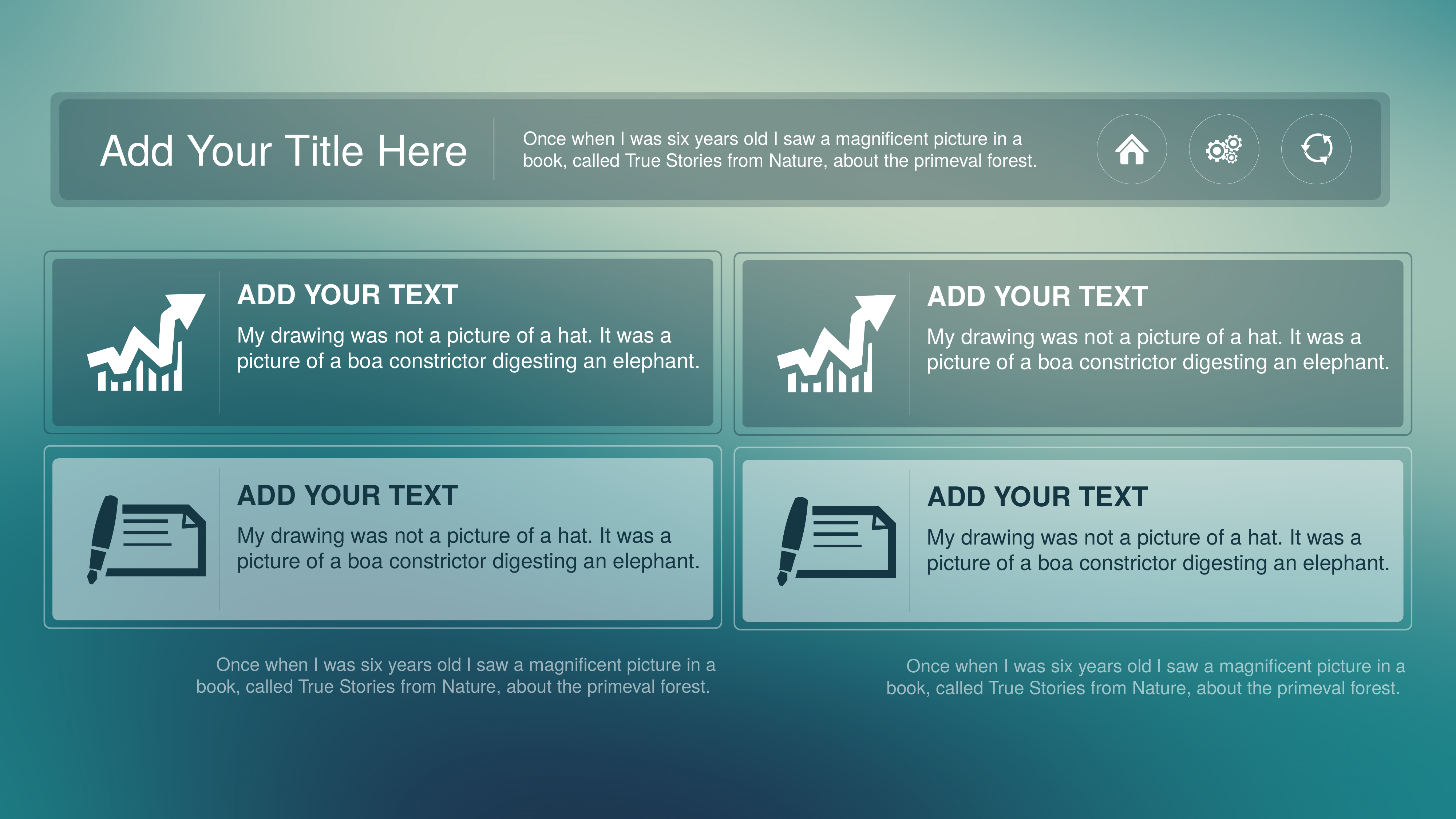

Add Your Title Here

Once when I was six years old I saw a magnificent picture in a book, called True Stories from Nature, about the primeval forest.

ADD YOUR TEXT

My drawing was not a picture of a hat. It was a picture of a boa constrictor digesting an elephant.

ADD YOUR TEXT

My drawing was not a picture of a hat. It was a picture of a boa constrictor digesting an elephant.

ADD YOUR TEXT

My drawing was not a picture of a hat. It was a picture of a boa constrictor digesting an elephant.

ADD YOUR TEXT

My drawing was not a picture of a hat. It was a picture of a boa constrictor digesting an elephant.

Once when I was six years old I saw a magnificent picture in a book, called True Stories from Nature, about the primeval forest.
Once when I was six years old I saw a magnificent picture in a book, called True Stories from Nature, about the primeval forest.